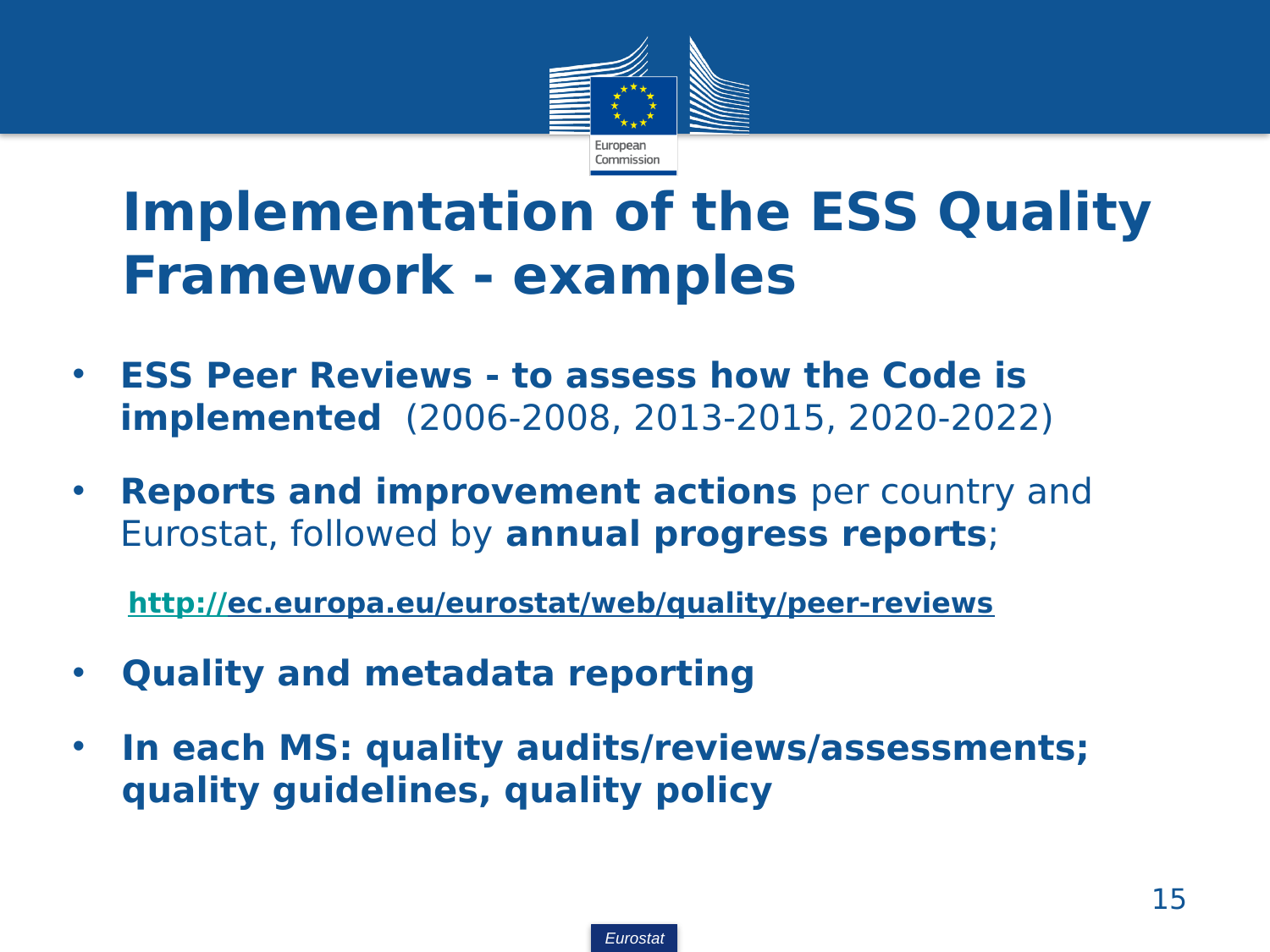

# Implementation of the ESS Quality Framework - examples
ESS Peer Reviews - to assess how the Code is implemented  (2006-2008, 2013-2015, 2020-2022)
Reports and improvement actions per country and Eurostat, followed by annual progress reports;
http://ec.europa.eu/eurostat/web/quality/peer-reviews
Quality and metadata reporting
In each MS: quality audits/reviews/assessments; quality guidelines, quality policy
15
Eurostat